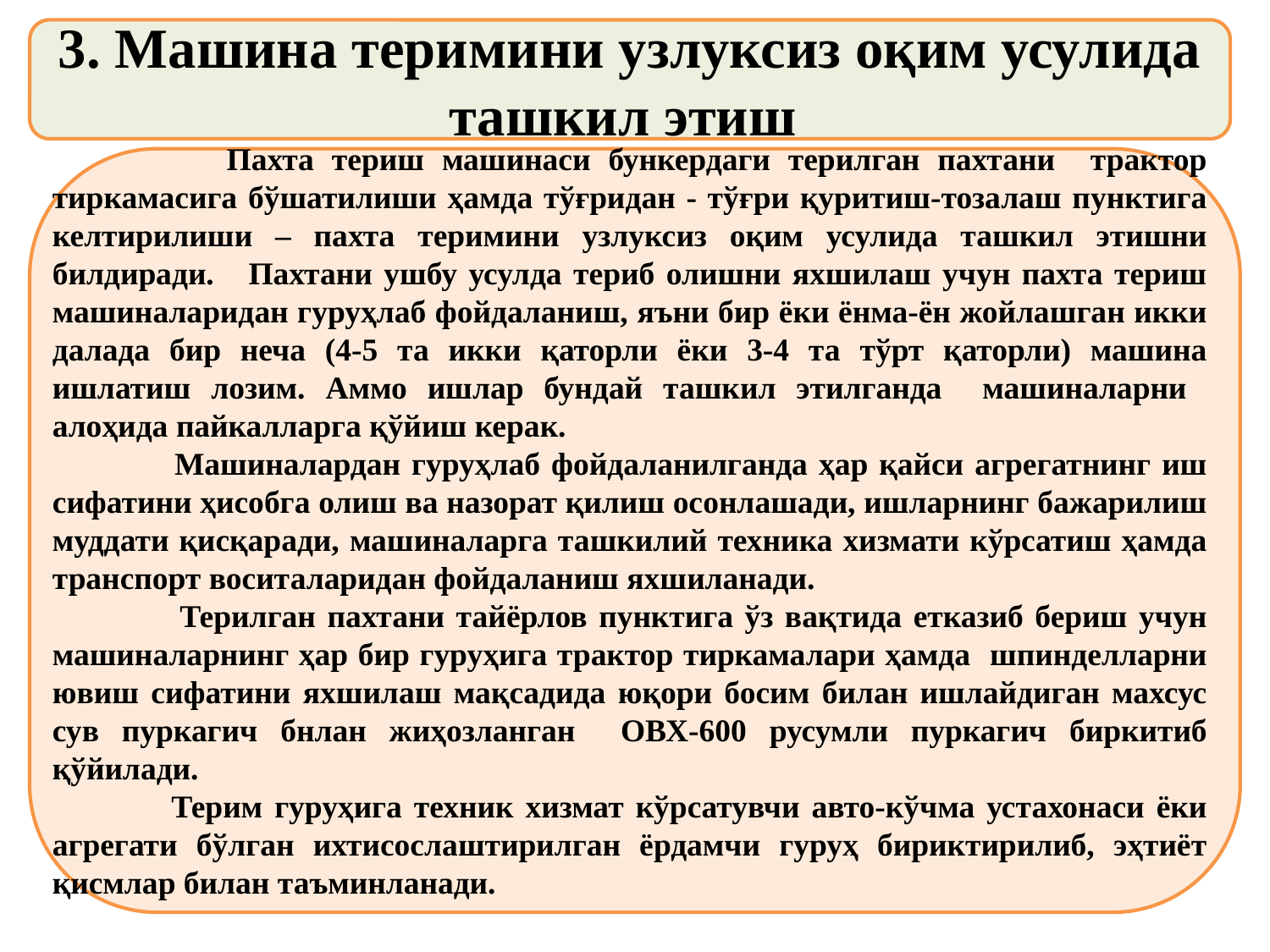

3. Машина теримини узлуксиз оқим усулида ташкил этиш
           Пахта териш машинаси бункердаги терилган пахтани  трактор тиркамасига бўшатилиши ҳамда тўғридан - тўғри қуритиш-тозалаш пунктига келтирилиши – пахта теримини узлуксиз оқим усулида ташкил этишни билдиради.   Пахтани ушбу усулда териб олишни яхшилаш учун пахта териш машиналаридан гуруҳлаб фойдаланиш, яъни бир ёки ёнма-ён жойлашган икки далада бир неча (4-5 та икки қаторли ёки 3-4 та тўрт қаторли) машина ишлатиш лозим. Аммо ишлар бундай ташкил этилганда  машиналарни  алоҳида пайкалларга қўйиш керак.
           Машиналардан гуруҳлаб фойдаланилганда ҳар қайси агрегатнинг иш сифатини ҳисобга олиш ва назорат қилиш осонлашади, ишларнинг бажарилиш муддати қисқаради, машиналарга ташкилий техника хизмати кўрсатиш ҳамда транспорт воситаларидан фойдаланиш яхшиланади.
           Терилган пахтани тайёрлов пунктига ўз вақтида етказиб бериш учун машиналарнинг ҳар бир гуруҳига трактор тиркамалари ҳамда  шпинделларни ювиш сифатини яхшилаш мақсадида юқори босим билан ишлайдиган махсус сув пуркагич бнлан жиҳозланган  ОВХ-600 русумли пуркагич биркитиб қўйилади.
          Терим гуруҳига техник хизмат кўрсатувчи авто-кўчма устахонаси ёки агрегати бўлган ихтисослаштирилган ёрдамчи гуруҳ бириктирилиб, эҳтиёт қисмлар билан таъминланади.